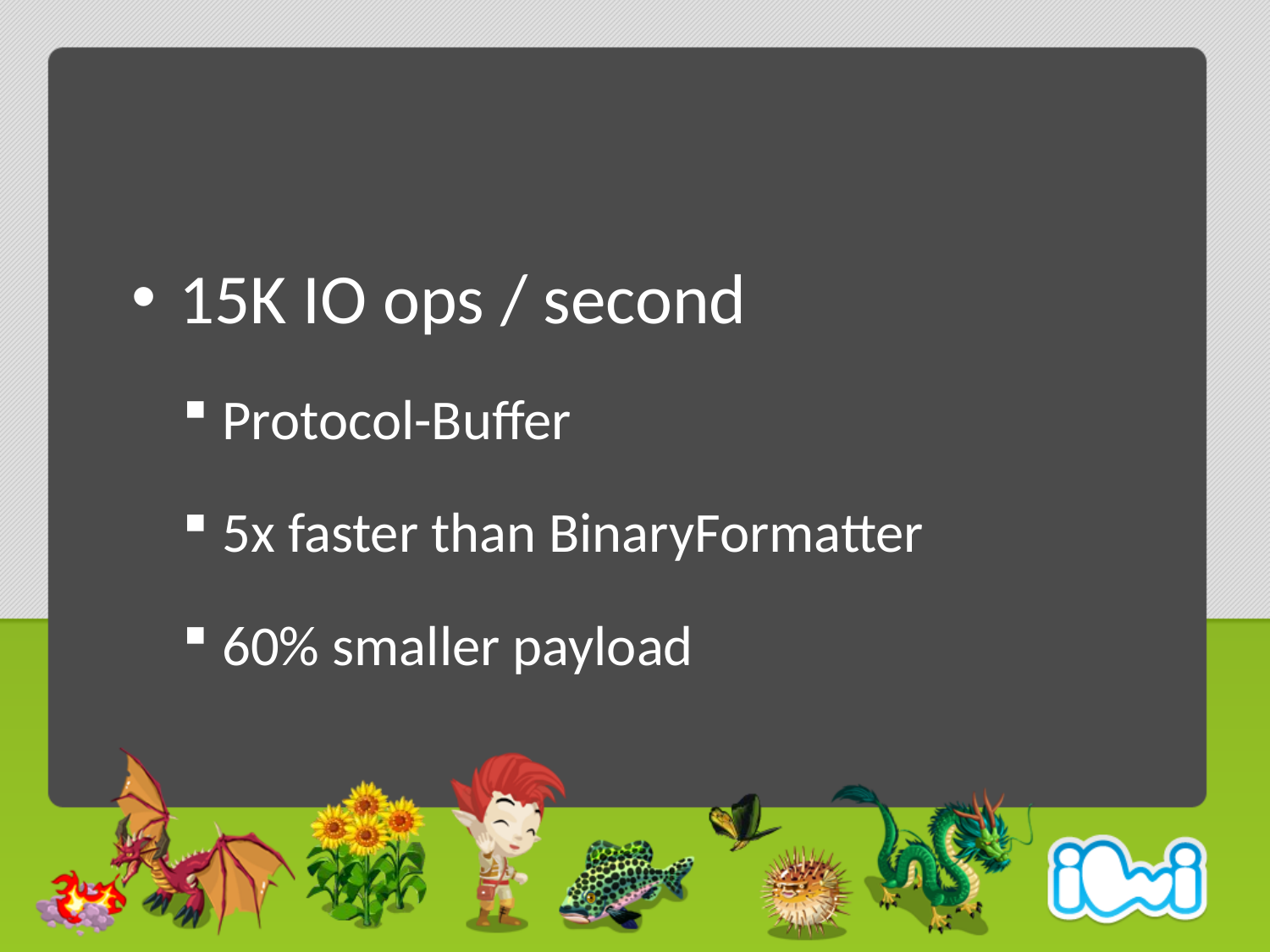

15K IO ops / second
Protocol-Buffer
5x faster than BinaryFormatter
60% smaller payload